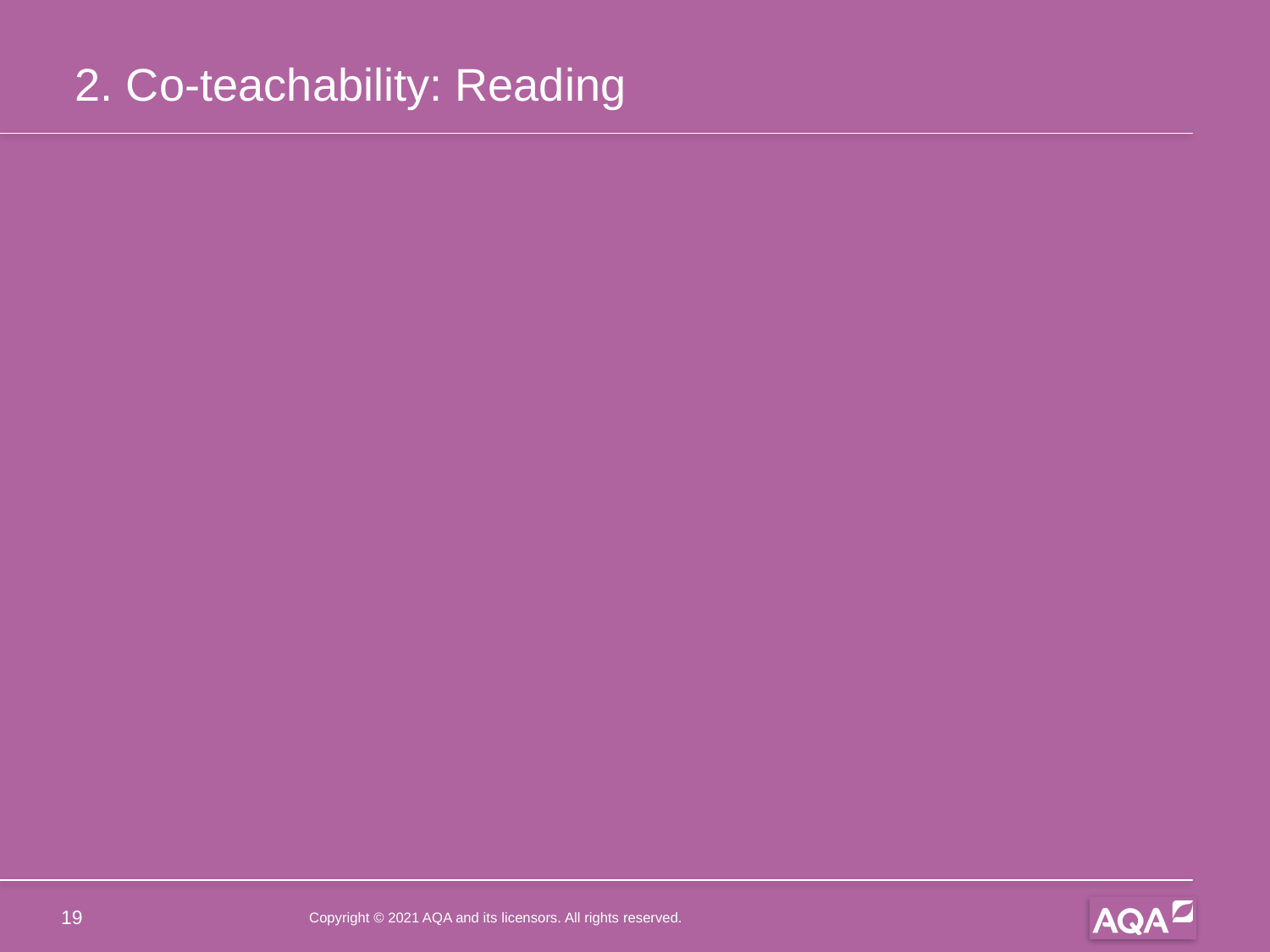

# 2. Co-teachability: Reading

19
Copyright © 2021 AQA and its licensors. All rights reserved.